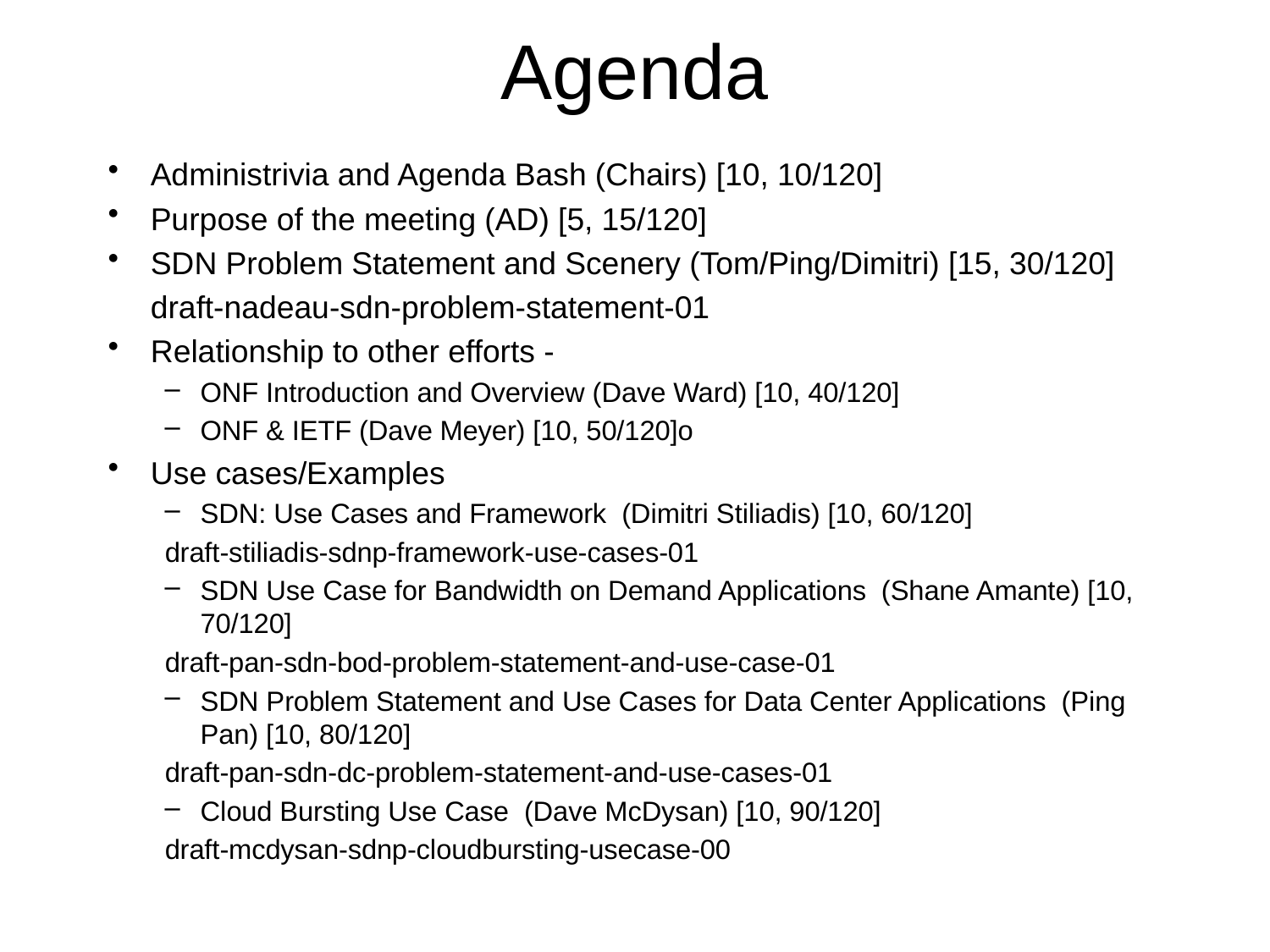

# Agenda
Administrivia and Agenda Bash (Chairs) [10, 10/120]
Purpose of the meeting (AD) [5, 15/120]
SDN Problem Statement and Scenery (Tom/Ping/Dimitri) [15, 30/120]
	draft-nadeau-sdn-problem-statement-01
Relationship to other efforts -
ONF Introduction and Overview (Dave Ward) [10, 40/120]
ONF & IETF (Dave Meyer) [10, 50/120]o
Use cases/Examples
SDN: Use Cases and Framework  (Dimitri Stiliadis) [10, 60/120]
draft-stiliadis-sdnp-framework-use-cases-01
SDN Use Case for Bandwidth on Demand Applications  (Shane Amante) [10, 70/120]
draft-pan-sdn-bod-problem-statement-and-use-case-01
SDN Problem Statement and Use Cases for Data Center Applications  (Ping Pan) [10, 80/120]
draft-pan-sdn-dc-problem-statement-and-use-cases-01
Cloud Bursting Use Case  (Dave McDysan) [10, 90/120]
draft-mcdysan-sdnp-cloudbursting-usecase-00